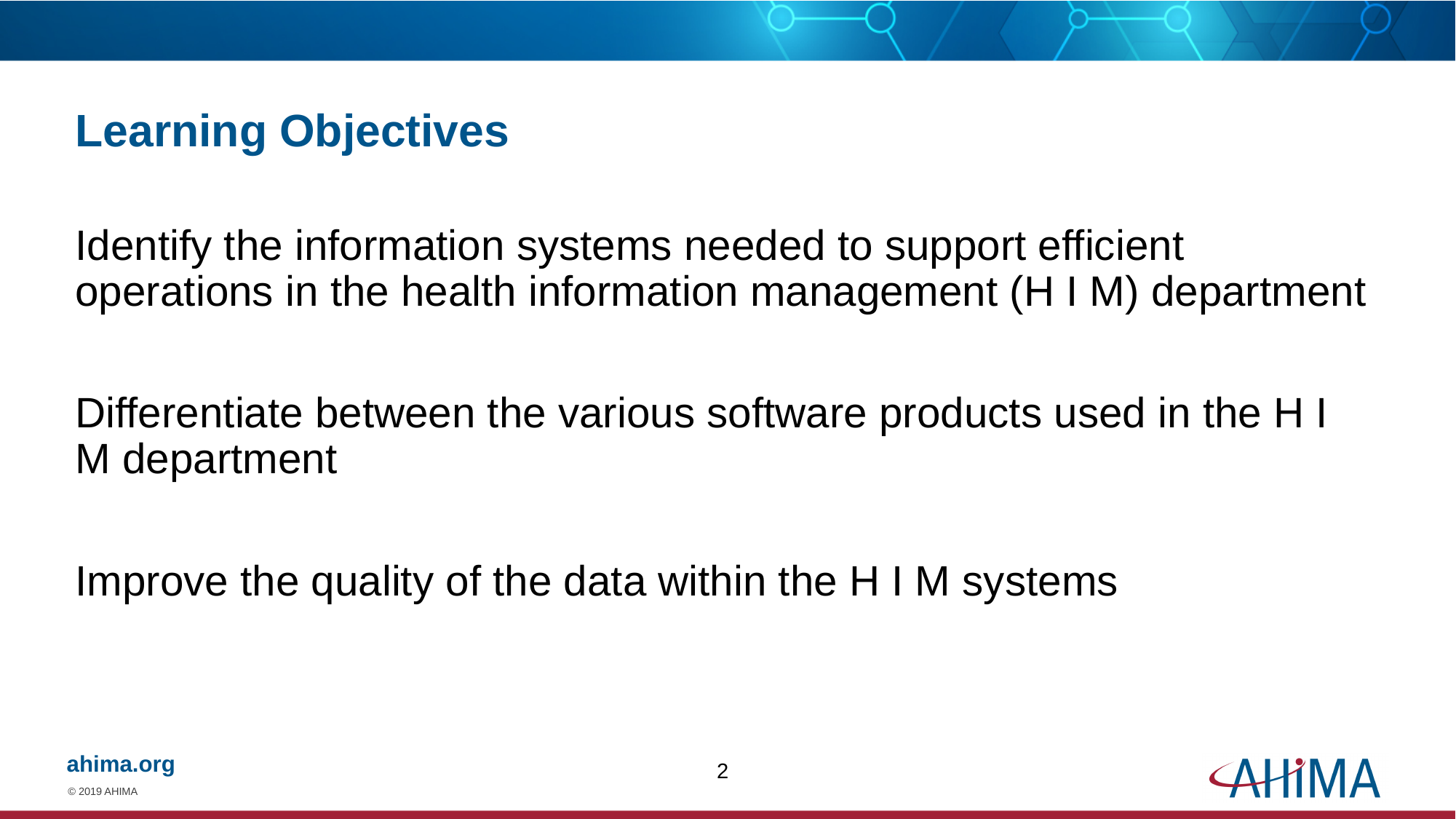

# Learning Objectives
Identify the information systems needed to support efficient operations in the health information management (H I M) department

Differentiate between the various software products used in the H I M department

Improve the quality of the data within the H I M systems